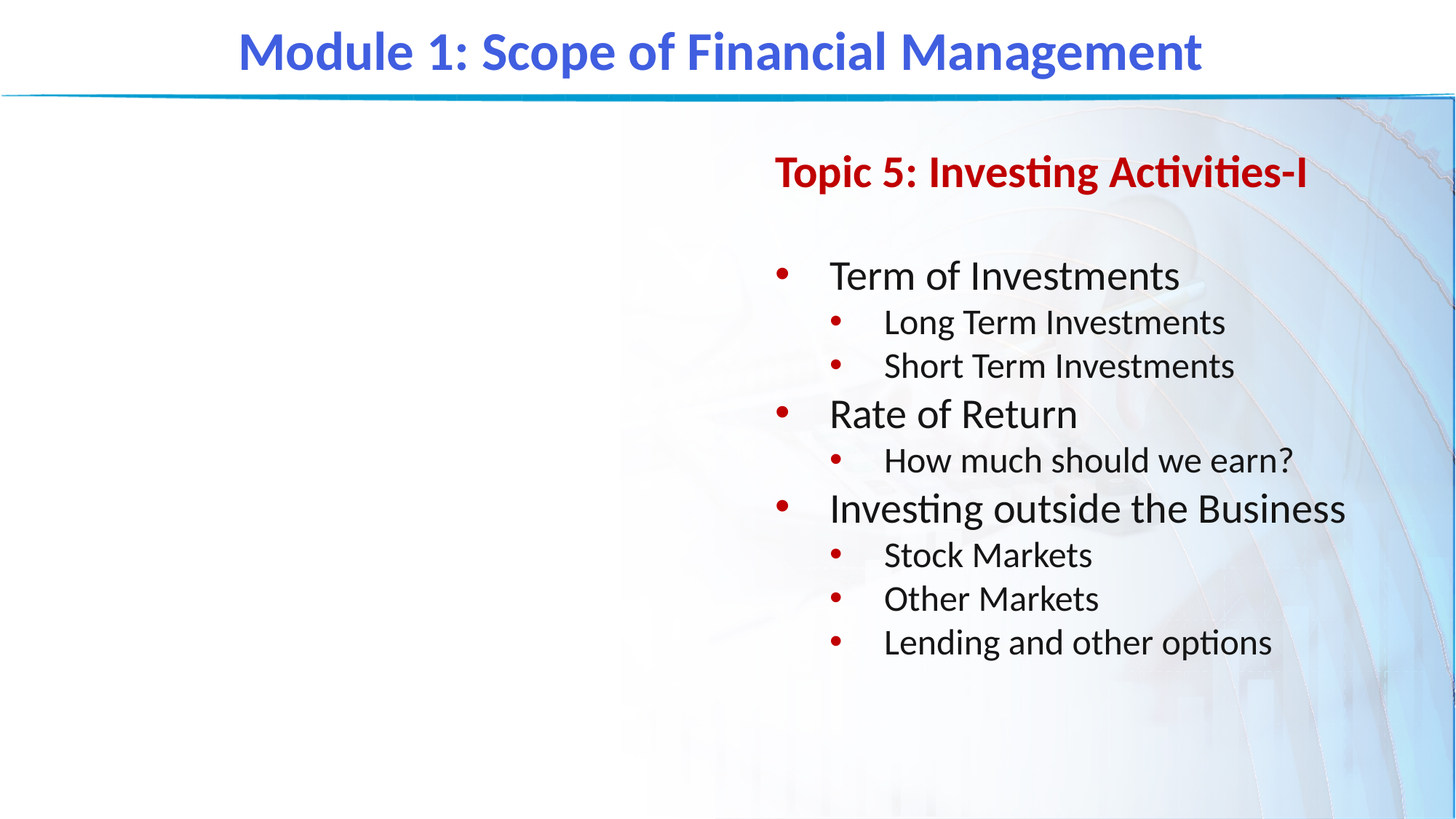

Module 1: Scope of Financial Management
Topic 5: Investing Activities-I

Term of Investments
Long Term Investments
Short Term Investments
Rate of Return
How much should we earn?
Investing outside the Business
Stock Markets
Other Markets
Lending and other options